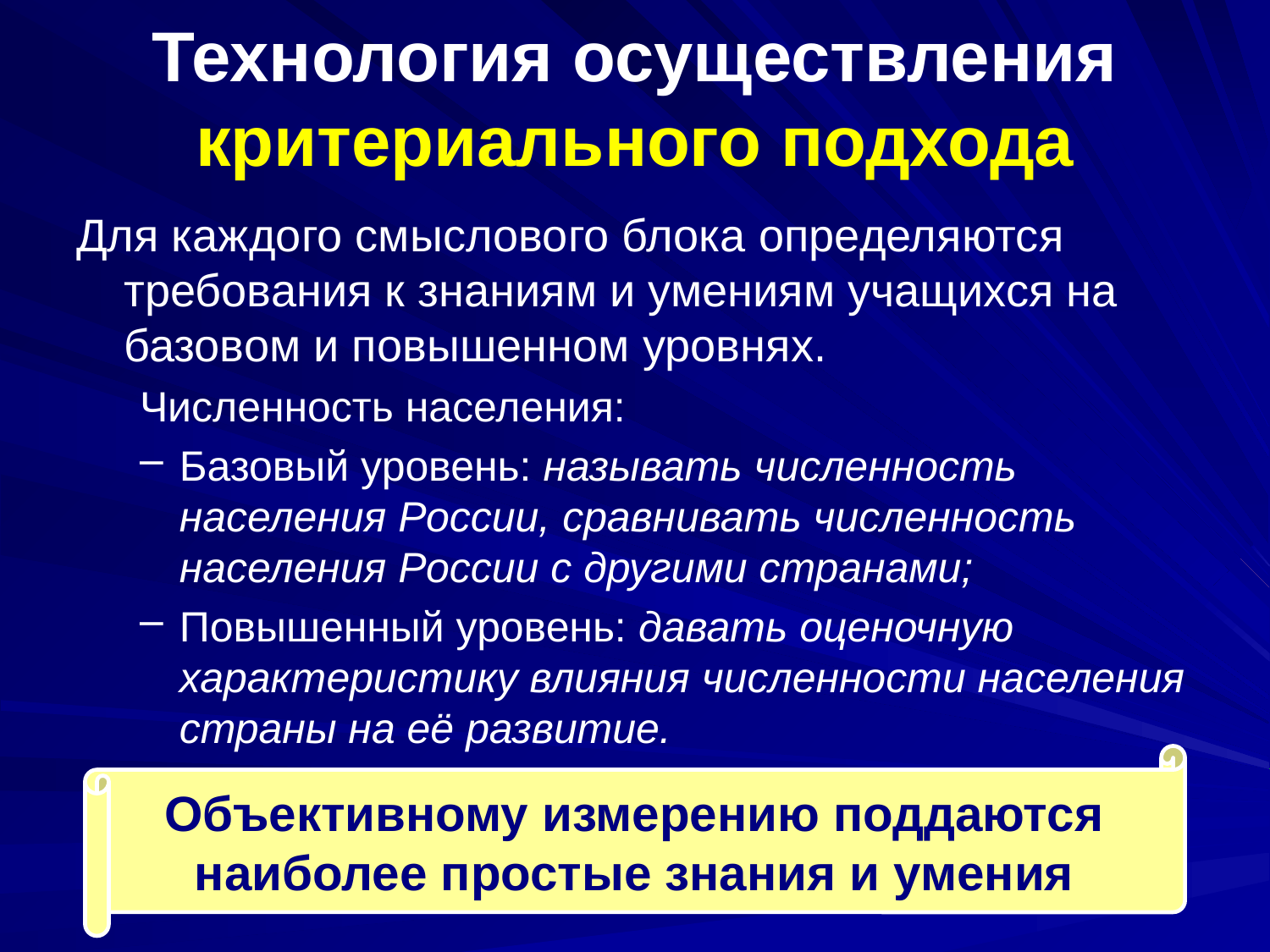

# Технология осуществления критериального подхода
Для каждого смыслового блока определяются требования к знаниям и умениям учащихся на базовом и повышенном уровнях.
Численность населения:
Базовый уровень: называть численность населения России, сравнивать численность населения России с другими странами;
Повышенный уровень: давать оценочную характеристику влияния численности населения страны на её развитие.
Объективному измерению поддаются
наиболее простые знания и умения